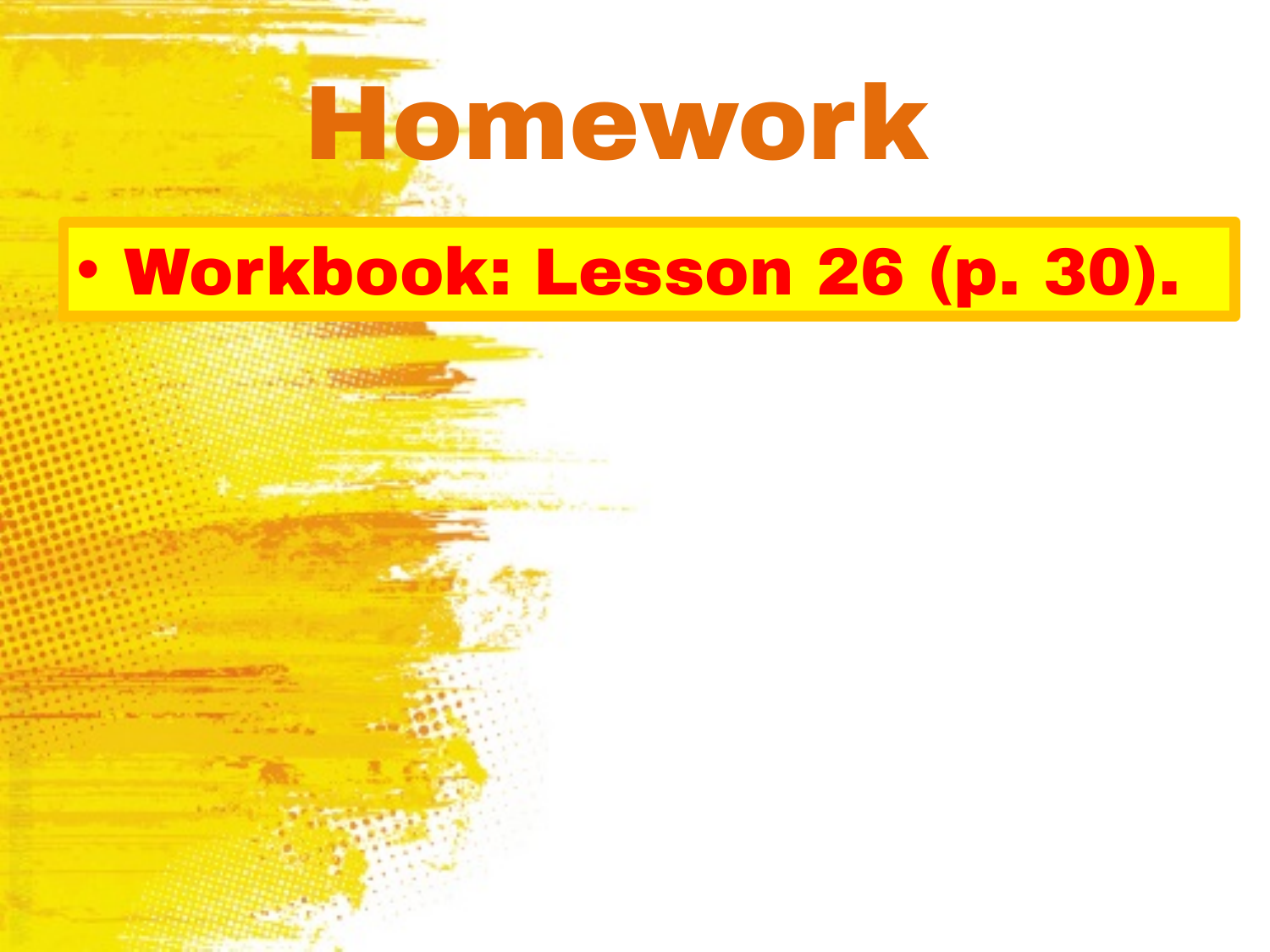

# Homework
Workbook: Lesson 26 (p. 30).